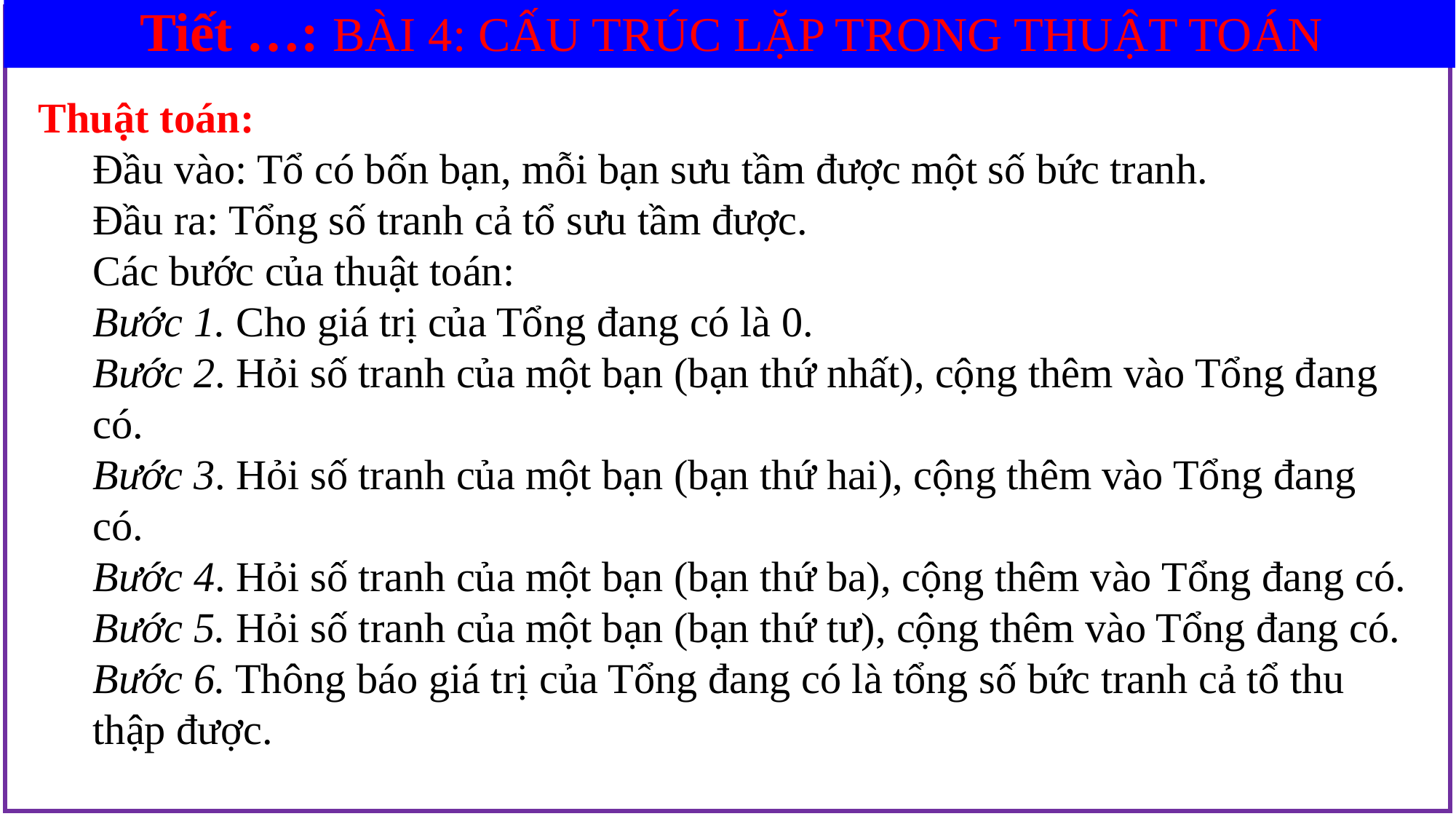

Tiết …: BÀI 4: CẤU TRÚC LẶP TRONG THUẬT TOÁN
Thuật toán:
Đầu vào: Tổ có bốn bạn, mỗi bạn sưu tầm được một số bức tranh.
Đầu ra: Tổng số tranh cả tổ sưu tầm được.
Các bước của thuật toán:
Bước 1. Cho giá trị của Tổng đang có là 0.
Bước 2. Hỏi số tranh của một bạn (bạn thứ nhất), cộng thêm vào Tổng đang có.
Bước 3. Hỏi số tranh của một bạn (bạn thứ hai), cộng thêm vào Tổng đang có.
Bước 4. Hỏi số tranh của một bạn (bạn thứ ba), cộng thêm vào Tổng đang có.
Bước 5. Hỏi số tranh của một bạn (bạn thứ tư), cộng thêm vào Tổng đang có.
Bước 6. Thông báo giá trị của Tổng đang có là tổng số bức tranh cả tổ thu thập được.